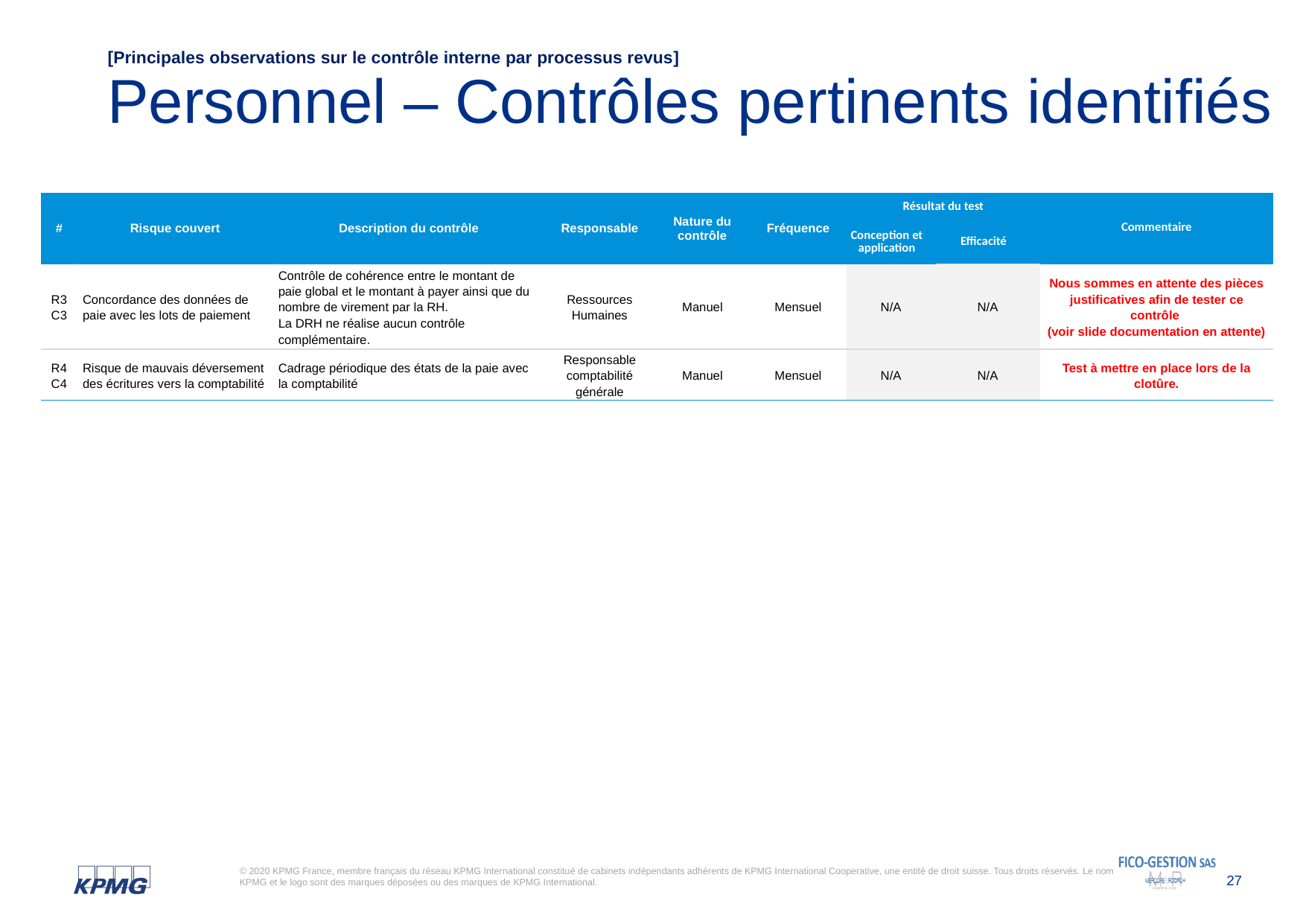

[Principales observations sur le contrôle interne par processus revus]
Personnel – Contrôles pertinents identifiés
| # | Risque couvert | Description du contrôle | Responsable | Nature du contrôle | Fréquence | Résultat du test |  |  | Commentaire |
| --- | --- | --- | --- | --- | --- | --- | --- | --- | --- |
|  |  |  |  |  |  | Conception et application | Efficacité |  |  |
| R3 C3 | Concordance des données de paie avec les lots de paiement | Contrôle de cohérence entre le montant de paie global et le montant à payer ainsi que du nombre de virement par la RH. La DRH ne réalise aucun contrôle complémentaire. | Ressources Humaines | Manuel | Mensuel | N/A |  | N/A | Nous sommes en attente des pièces justificatives afin de tester ce contrôle (voir slide documentation en attente) |
| R4 C4 | Risque de mauvais déversement des écritures vers la comptabilité | Cadrage périodique des états de la paie avec la comptabilité | Responsable comptabilité générale | Manuel | Mensuel | N/A |  | N/A | Test à mettre en place lors de la clotûre. |